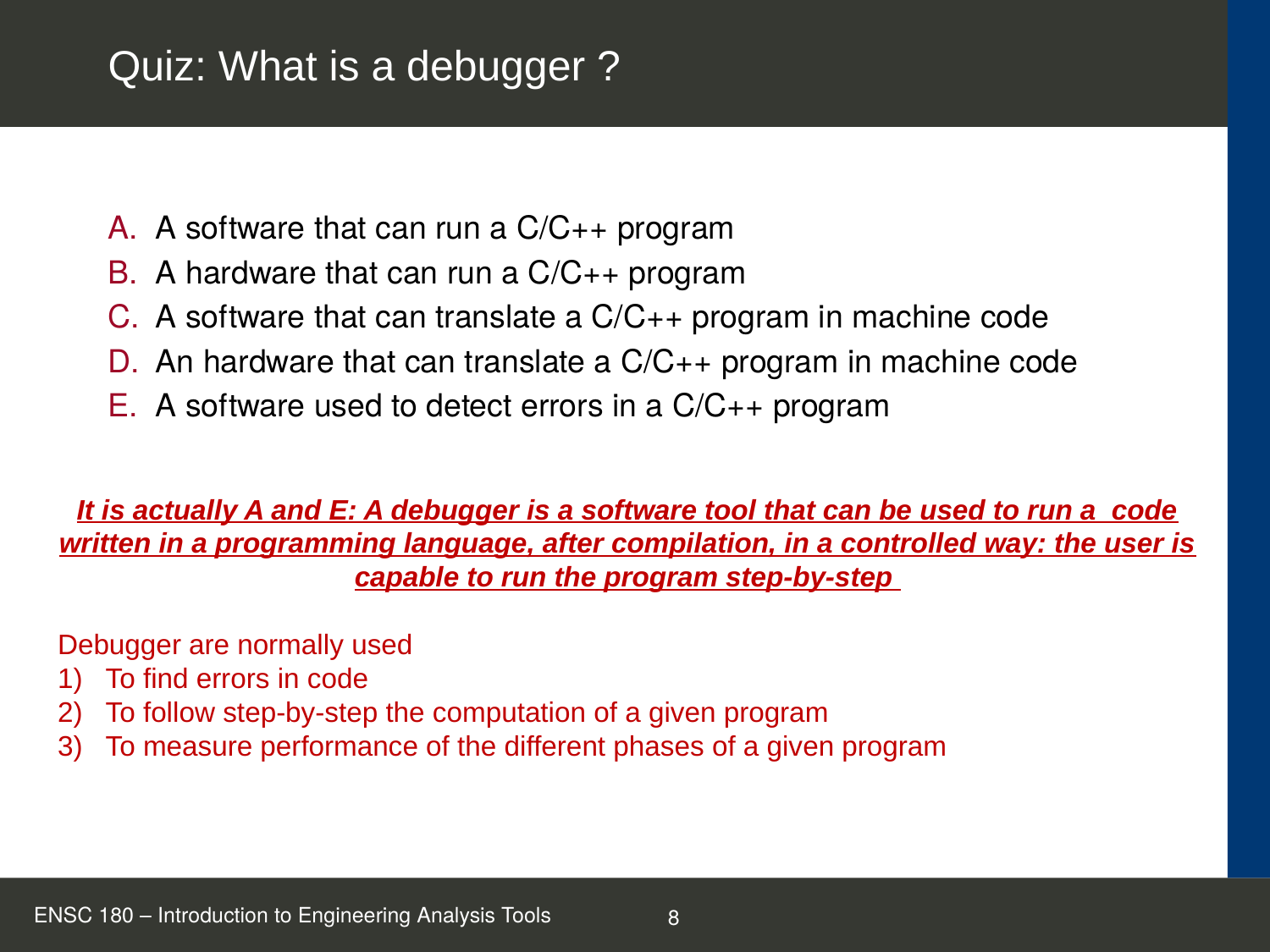

# Quiz: What is a debugger ?
A software that can run a C/C++ program
A hardware that can run a C/C++ program
A software that can translate a C/C++ program in machine code
An hardware that can translate a C/C++ program in machine code
A software used to detect errors in a C/C++ program

It is actually A and E: A debugger is a software tool that can be used to run a  code written in a programming language, after compilation, in a controlled way: the user is capable to run the program step-by-step

Debugger are normally used
To find errors in code
To follow step-by-step the computation of a given program
To measure performance of the different phases of a given program
ENSC 180 – Introduction to Engineering Analysis Tools